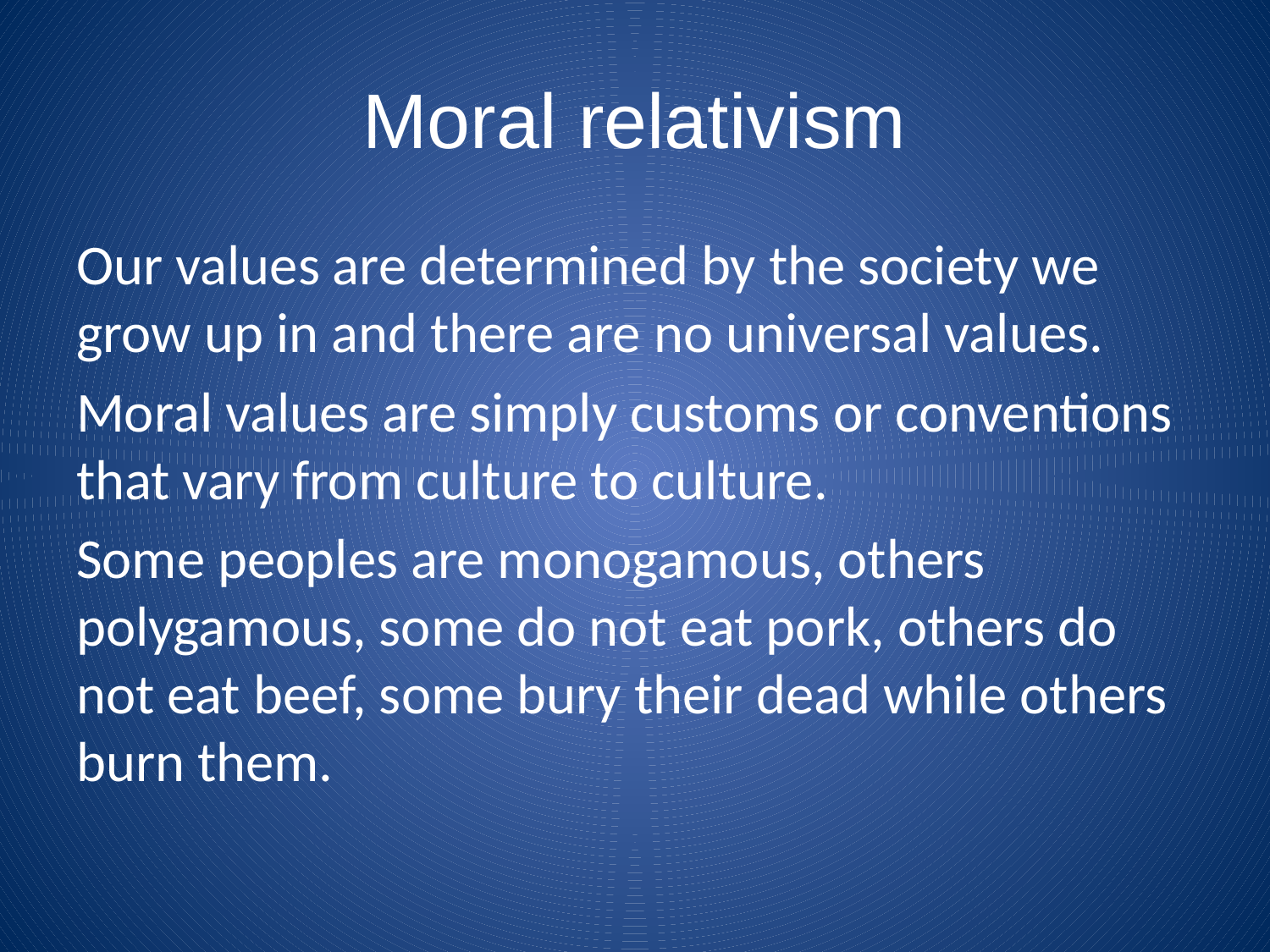

# Moral relativism
Our values are determined by the society we grow up in and there are no universal values.
Moral values are simply customs or conventions that vary from culture to culture.
Some peoples are monogamous, others polygamous, some do not eat pork, others do not eat beef, some bury their dead while others burn them.